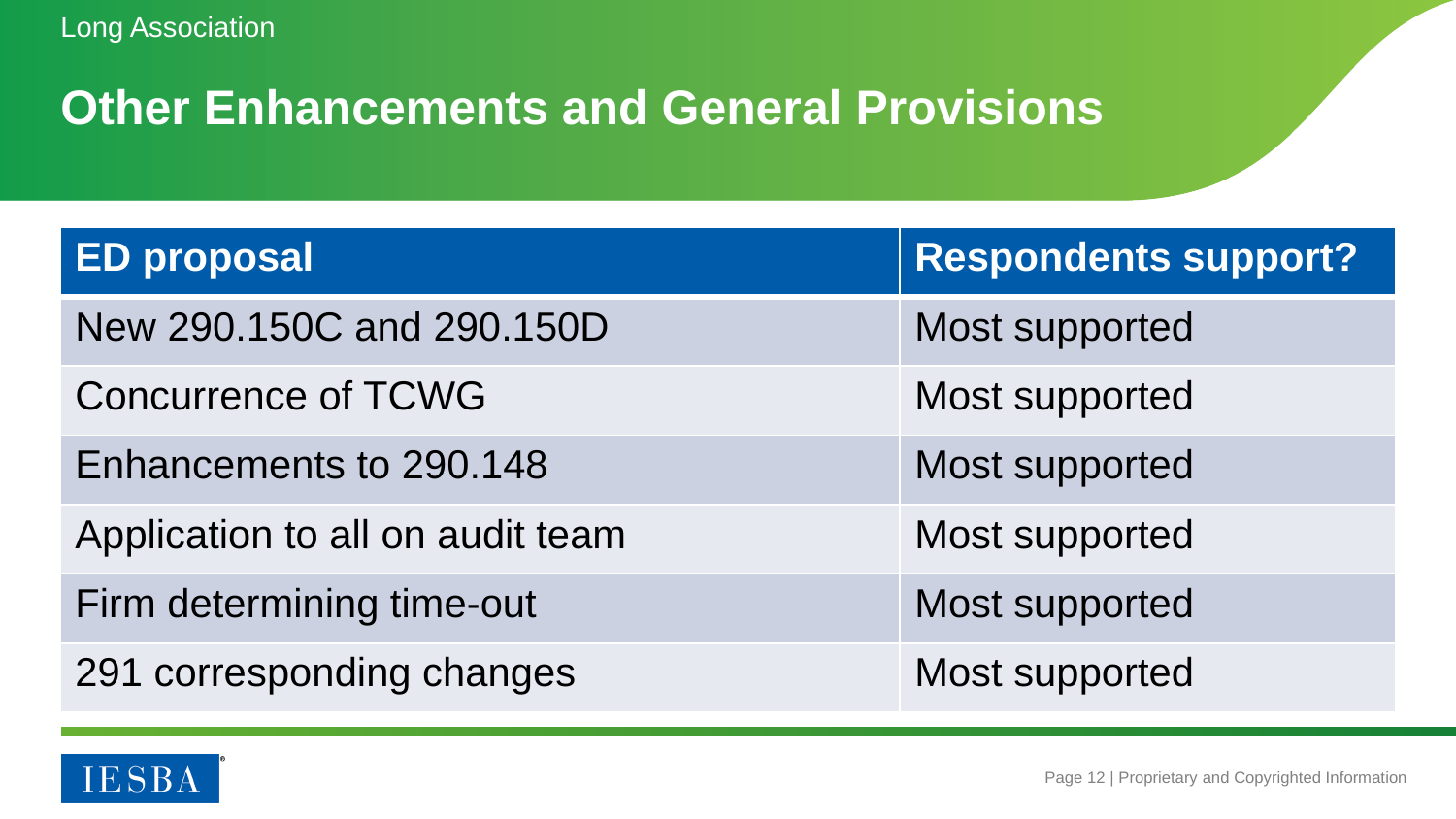

Long Association
# Other Enhancements and General Provisions
| ED proposal | Respondents support? |
| --- | --- |
| New 290.150C and 290.150D | Most supported |
| Concurrence of TCWG | Most supported |
| Enhancements to 290.148 | Most supported |
| Application to all on audit team | Most supported |
| Firm determining time-out | Most supported |
| 291 corresponding changes | Most supported |